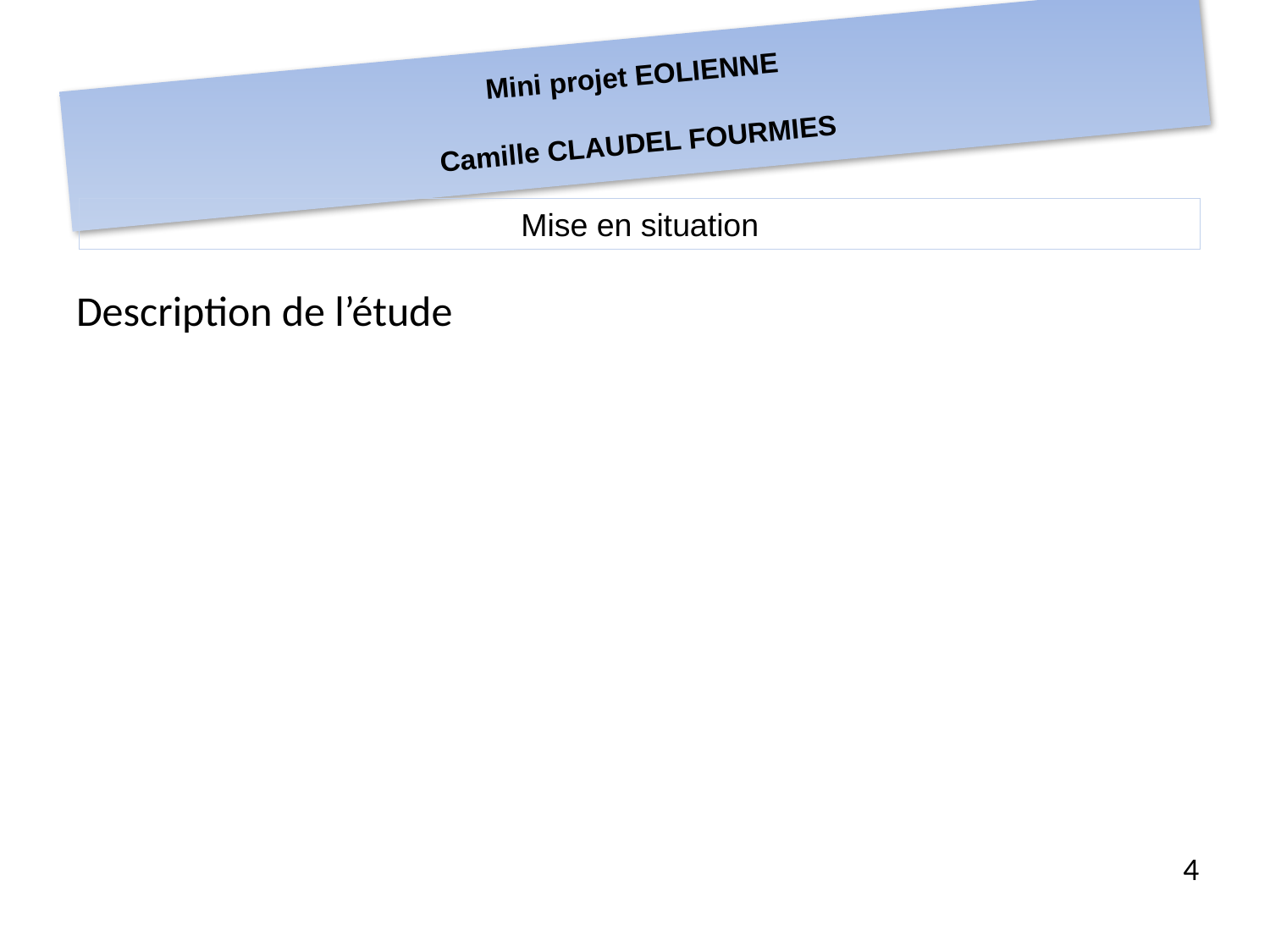

# Mini projet EOLIENNE Camille CLAUDEL FOURMIES
Mise en situation
Description de l’étude

4